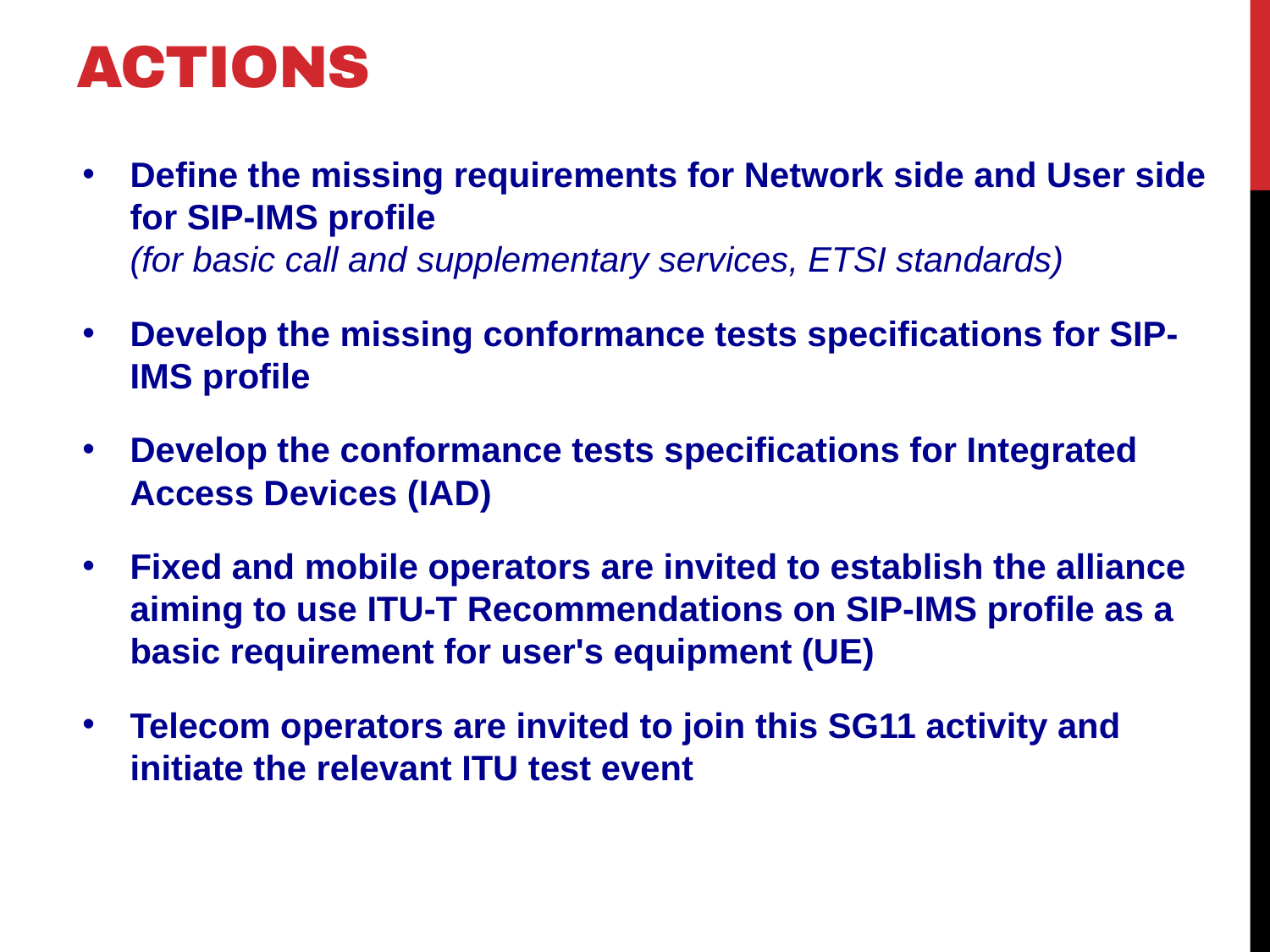

# Actions
Define the missing requirements for Network side and User side for SIP-IMS profile
(for basic call and supplementary services, ETSI standards)
Develop the missing conformance tests specifications for SIP-IMS profile
Develop the conformance tests specifications for Integrated Access Devices (IAD)
Fixed and mobile operators are invited to establish the alliance aiming to use ITU-T Recommendations on SIP-IMS profile as a basic requirement for user's equipment (UE)
Telecom operators are invited to join this SG11 activity and initiate the relevant ITU test event